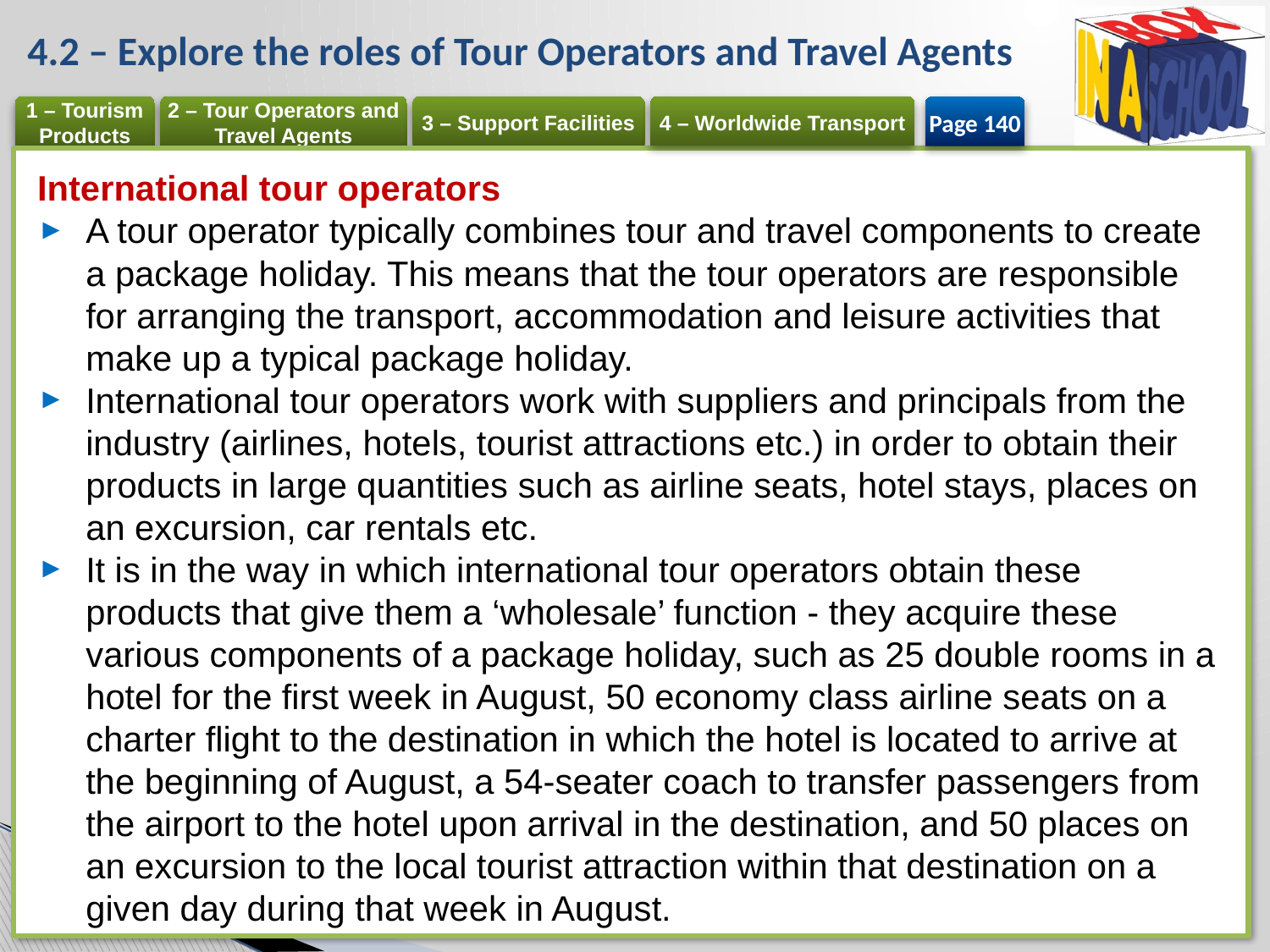

# 4.2 – Explore the roles of Tour Operators and Travel Agents
Page 140
International tour operators
A tour operator typically combines tour and travel components to create a package holiday. This means that the tour operators are responsible for arranging the transport, accommodation and leisure activities that make up a typical package holiday.
International tour operators work with suppliers and principals from the industry (airlines, hotels, tourist attractions etc.) in order to obtain their products in large quantities such as airline seats, hotel stays, places on an excursion, car rentals etc.
It is in the way in which international tour operators obtain these products that give them a ‘wholesale’ function - they acquire these various components of a package holiday, such as 25 double rooms in a hotel for the first week in August, 50 economy class airline seats on a charter flight to the destination in which the hotel is located to arrive at the beginning of August, a 54-seater coach to transfer passengers from the airport to the hotel upon arrival in the destination, and 50 places on an excursion to the local tourist attraction within that destination on a given day during that week in August.